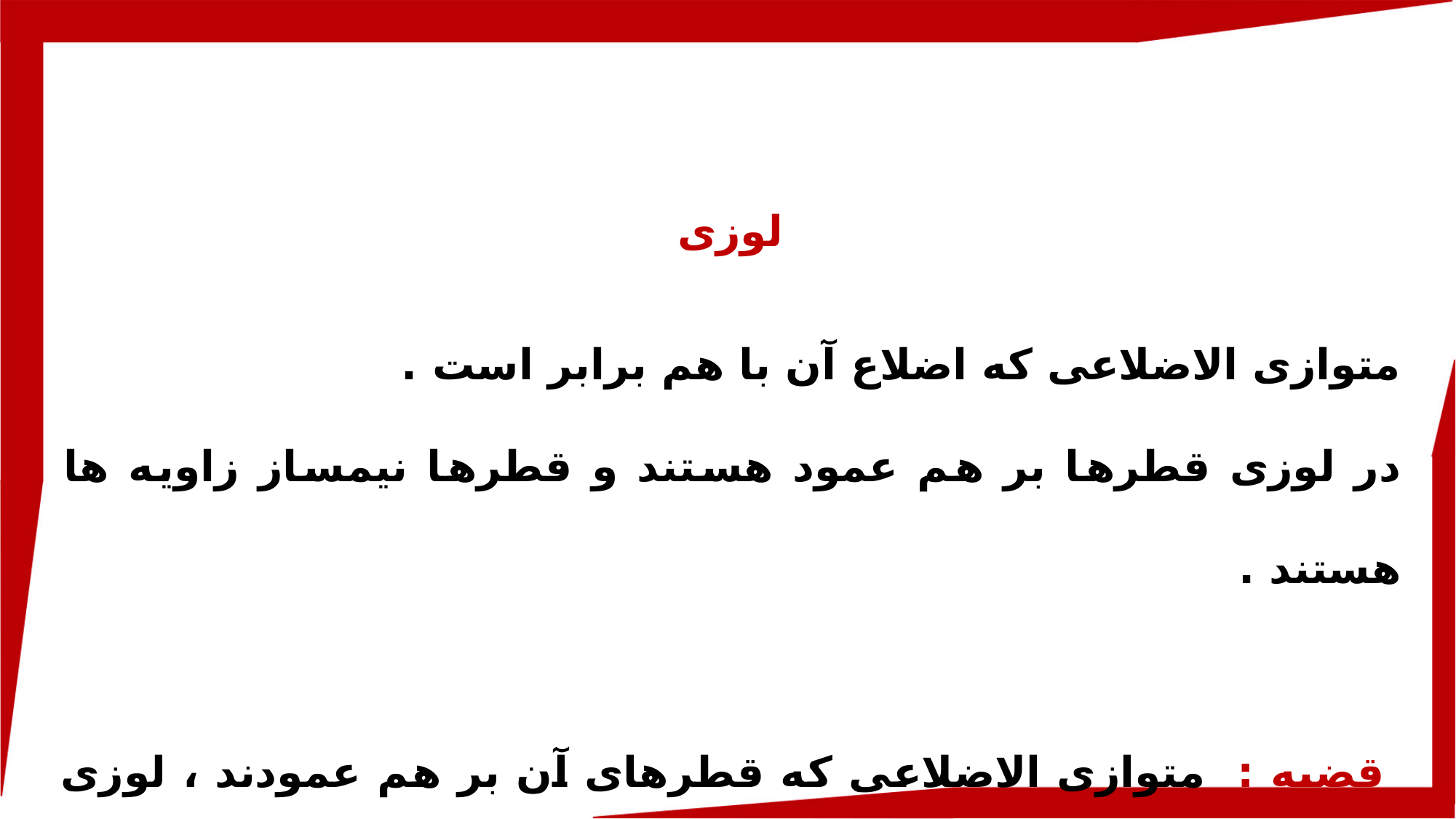

لوزی
متوازی الاضلاعی که اضلاع آن با هم برابر است .
در لوزی قطرها بر هم عمود هستند و قطرها نیمساز زاویه ها هستند .

 قضیه :  متوازی الاضلاعی که قطرهای آن بر هم عمودند ، ‌لوزی است .